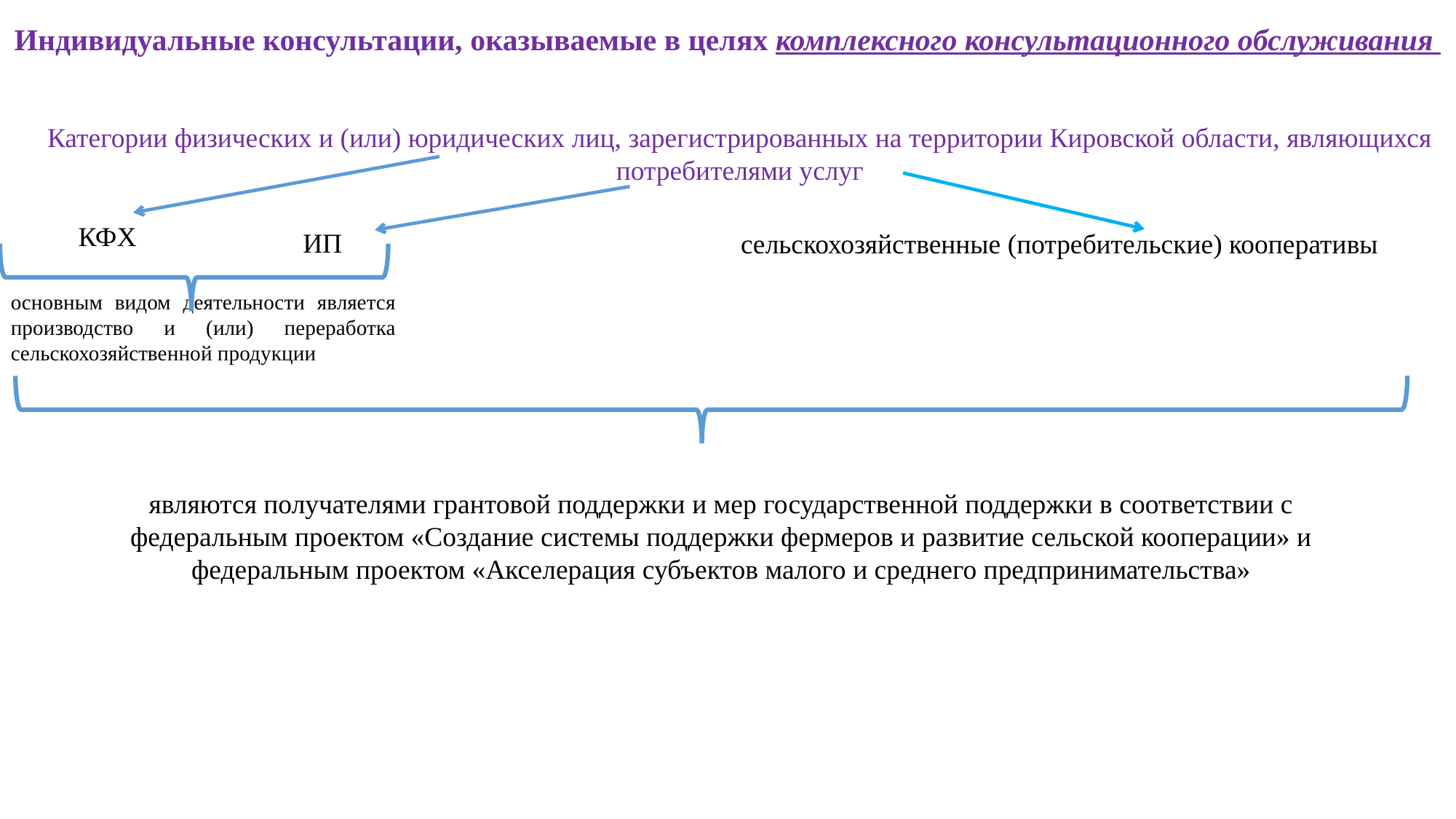

Индивидуальные консультации, оказываемые в целях комплексного консультационного обслуживания

Категории физических и (или) юридических лиц, зарегистрированных на территории Кировской области, являющихся потребителями услуг
КФХ
ИП
сельскохозяйственные (потребительские) кооперативы
основным видом деятельности является производство и (или) переработка сельскохозяйственной продукции
являются получателями грантовой поддержки и мер государственной поддержки в соответствии с федеральным проектом «Создание системы поддержки фермеров и развитие сельской кооперации» и федеральным проектом «Акселерация субъектов малого и среднего предпринимательства»